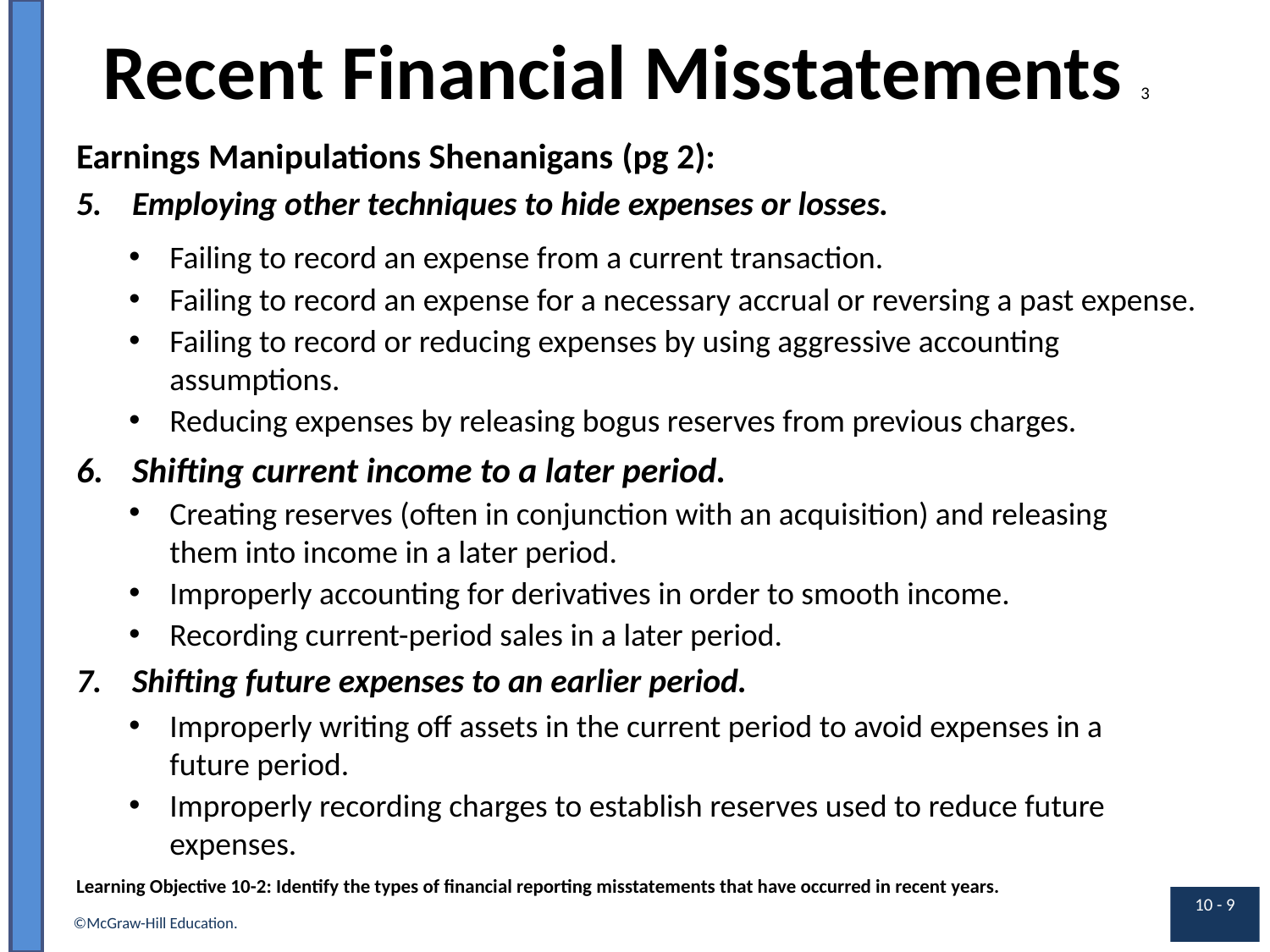

# Recent Financial Misstatements 3
Earnings Manipulations Shenanigans (pg 2):
Employing other techniques to hide expenses or losses.
Failing to record an expense from a current transaction.
Failing to record an expense for a necessary accrual or reversing a past expense.
Failing to record or reducing expenses by using aggressive accounting assumptions.
Reducing expenses by releasing bogus reserves from previous charges.
Shifting current income to a later period.
Creating reserves (often in conjunction with an acquisition) and releasing them into income in a later period.
Improperly accounting for derivatives in order to smooth income.
Recording current-period sales in a later period.
Shifting future expenses to an earlier period.
Improperly writing off assets in the current period to avoid expenses in a future period.
Improperly recording charges to establish reserves used to reduce future expenses.
Learning Objective 10-2: Identify the types of financial reporting misstatements that have occurred in recent years.